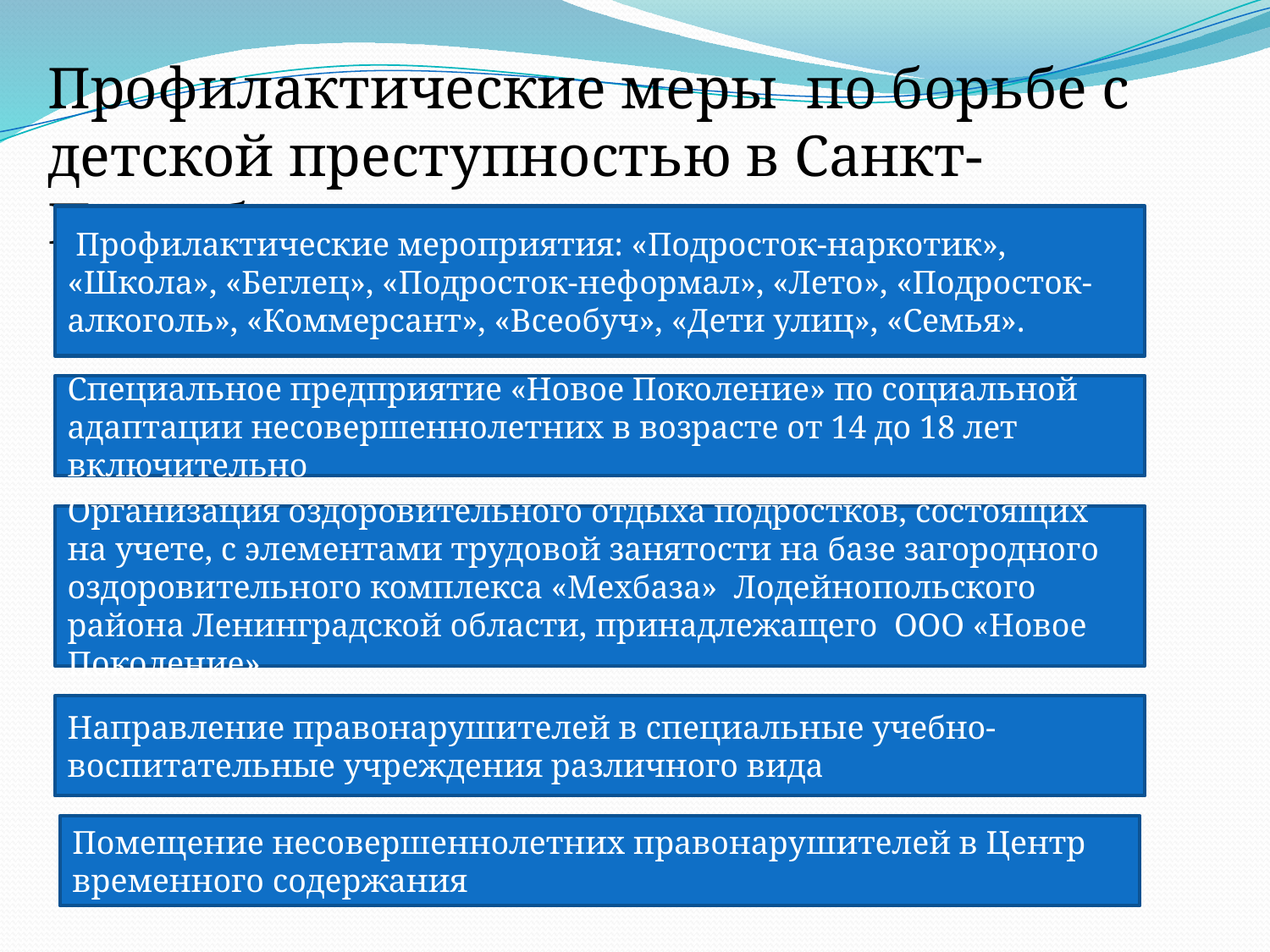

Профилактические меры  по борьбе с детской преступностью в Санкт-Петербурге
 Профилактические мероприятия: «Подросток-наркотик», «Школа», «Беглец», «Подросток-неформал», «Лето», «Подросток-алкоголь», «Коммерсант», «Всеобуч», «Дети улиц», «Семья».
Специальное предприятие «Новое Поколение» по социальной адаптации несовершеннолетних в возрасте от 14 до 18 лет включительно
Организация оздоровительного отдыха подростков, состоящих на учете, с элементами трудовой занятости на базе загородного оздоровительного комплекса «Мехбаза»  Лодейнопольского  района Ленинградской области, принадлежащего  ООО «Новое Поколение»
Направление правонарушителей в специальные учебно-воспитательные учреждения различного вида
Помещение несовершеннолетних правонарушителей в Центр временного содержания